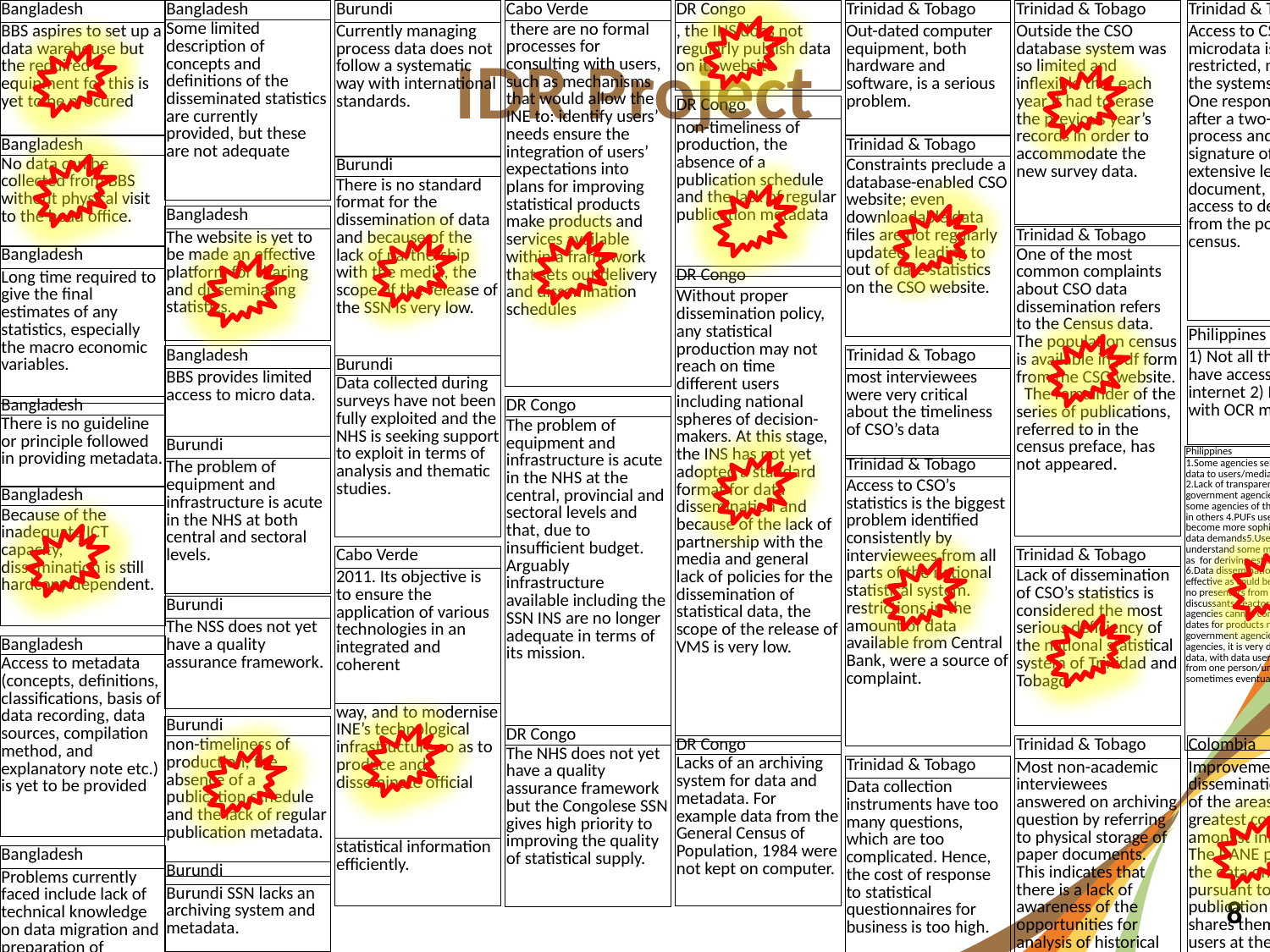

| Bangladesh |
| --- |
| BBS aspires to set up a data warehouse but the required equipment for this is yet to be procured |
| Bangladesh |
| --- |
| Some limited description of concepts and definitions of the disseminated statistics are currently provided, but these are not adequate |
| Burundi |
| --- |
| Currently managing process data does not follow a systematic way with international standards. |
| DR Congo |
| --- |
| , the INS does not regularly publish data on its website |
| Trinidad & Tobago |
| --- |
| Out-dated computer equipment, both hardware and software, is a serious problem. |
| Trinidad & Tobago |
| --- |
| Outside the CSO database system was so limited and inflexible that each year it had to erase the previous year’s records in order to accommodate the new survey data. |
| Trinidad & Tobago |
| --- |
| Access to CSO microdata is highly restricted, not least by the systems available. One respondent had, after a two-year process and the signature of an extensive legal document, obtained access to detailed data from the population census. |
IDR Project
| Cabo Verde |
| --- |
| there are no formal processes for consulting with users, such as mechanisms that would allow the INE to: identify users’ needs ensure the integration of users’ expectations into plans for improving statistical products make products and services available within a framework that sets out delivery and dissemination schedules |

| DR Congo |
| --- |
| non-timeliness of production, the absence of a publication schedule and the lack of regular publication metadata |
| Bangladesh |
| --- |
| No data can be collected from BBS without physical visit to the head office. |
| Trinidad & Tobago |
| --- |
| Constraints preclude a database-enabled CSO website; even downloadable data files are not regularly updated, leading to out of date statistics on the CSO website. |

| Burundi |
| --- |
| There is no standard format for the dissemination of data and because of the lack of partnership with the media, the scope of the release of the SSN is very low. |

| Bangladesh |
| --- |
| The website is yet to be made an effective platform for sharing and disseminating statistics. |

| Trinidad & Tobago |
| --- |
| One of the most common complaints about CSO data dissemination refers to the Census data. The population census is available in pdf form from the CSO website. The remainder of the series of publications, referred to in the census preface, has not appeared. |

| Bangladesh |
| --- |
| Long time required to give the final estimates of any statistics, especially the macro economic variables. |

| DR Congo |
| --- |
| Without proper dissemination policy, any statistical production may not reach on time different users including national spheres of decision-makers. At this stage, the INS has not yet adopted a standard format for data dissemination and because of the lack of partnership with the media and general lack of policies for the dissemination of statistical data, the scope of the release of VMS is very low. |
| Philippines |
| --- |
| 1) Not all the staff have access to the internet 2) Problems with OCR machines |

| Bangladesh |
| --- |
| BBS provides limited access to micro data. |
| Trinidad & Tobago |
| --- |
| most interviewees were very critical about the timeliness of CSO’s data |
| Burundi |
| --- |
| Data collected during surveys have not been fully exploited and the NHS is seeking support to exploit in terms of analysis and thematic studies. |
| Bangladesh |
| --- |
| There is no guideline or principle followed in providing metadata. |
| DR Congo |
| --- |
| The problem of equipment and infrastructure is acute in the NHS at the central, provincial and sectoral levels and that, due to insufficient budget. Arguably infrastructure available including the SSN INS are no longer adequate in terms of its mission. |
| Burundi |
| --- |
| The problem of equipment and infrastructure is acute in the NHS at both central and sectoral levels. |
| Philippines |
| --- |
| 1.Some agencies selectively provide data to users/media practitioners 2.Lack of transparency in some government agencies.3.Service in some agencies of the PSA better than in others 4.PUFs users of the NSO have become more sophisticated in their data demands5.Users find it difficult to understand some methodologies such as for deriving estimates like the MMR 6.Data dissemination forums not as effective as could be because there are no presentors from the users side, only discussants/reactors.7.Some PSA agencies cannot commit to release dates for products needed by other government agencies8.With some agencies, it is very difficult to ask for data, with data users needing to talk from one person/unit to another, sometimes eventually getting nothing. |

| Trinidad & Tobago |
| --- |
| Access to CSO’s statistics is the biggest problem identified consistently by interviewees from all parts of the national statistical system. restrictions in the amount of data available from Central Bank, were a source of complaint. |
| Bangladesh |
| --- |
| Because of the inadequate ICT capacity, dissemination is still hardcopy dependent. |

| Cabo Verde |
| --- |
| 2011. Its objective is to ensure the application of various technologies in an integrated and coherent |
| way, and to modernise INE’s technological infrastructure so as to produce and disseminate official |
| statistical information efficiently. |
| Trinidad & Tobago |
| --- |
| Lack of dissemination of CSO’s statistics is considered the most serious deficiency of the national statistical system of Trinidad and Tobago. |

| Burundi |
| --- |
| The NSS does not yet have a quality assurance framework. |

| Bangladesh |
| --- |
| Access to metadata (concepts, definitions, classifications, basis of data recording, data sources, compilation method, and explanatory note etc.) is yet to be provided |
| Burundi |
| --- |
| non-timeliness of production, the absence of a publication schedule and the lack of regular publication metadata. |

| DR Congo |
| --- |
| The NHS does not yet have a quality assurance framework but the Congolese SSN gives high priority to improving the quality of statistical supply. |
| DR Congo |
| --- |
| Lacks of an archiving system for data and metadata. For example data from the General Census of Population, 1984 were not kept on computer. |
| Trinidad & Tobago |
| --- |
| Most non-academic interviewees answered on archiving question by referring to physical storage of paper documents. This indicates that there is a lack of awareness of the opportunities for analysis of historical data. |
| Colombia |
| --- |
| Improvements in data dissemination is one of the areas of greatest consensus amongst interviewees. The DANE publishes the data online pursuant to an official publication policy, shares them with all users at the same time and shares the metadata in a standard format. |

| Trinidad & Tobago |
| --- |
| Data collection instruments have too many questions, which are too complicated. Hence, the cost of response to statistical questionnaires for business is too high. |

| Bangladesh |
| --- |
| Problems currently faced include lack of technical knowledge on data migration and preparation of metadata |
| Burundi |
| --- |
| Burundi SSN lacks an archiving system and metadata. |